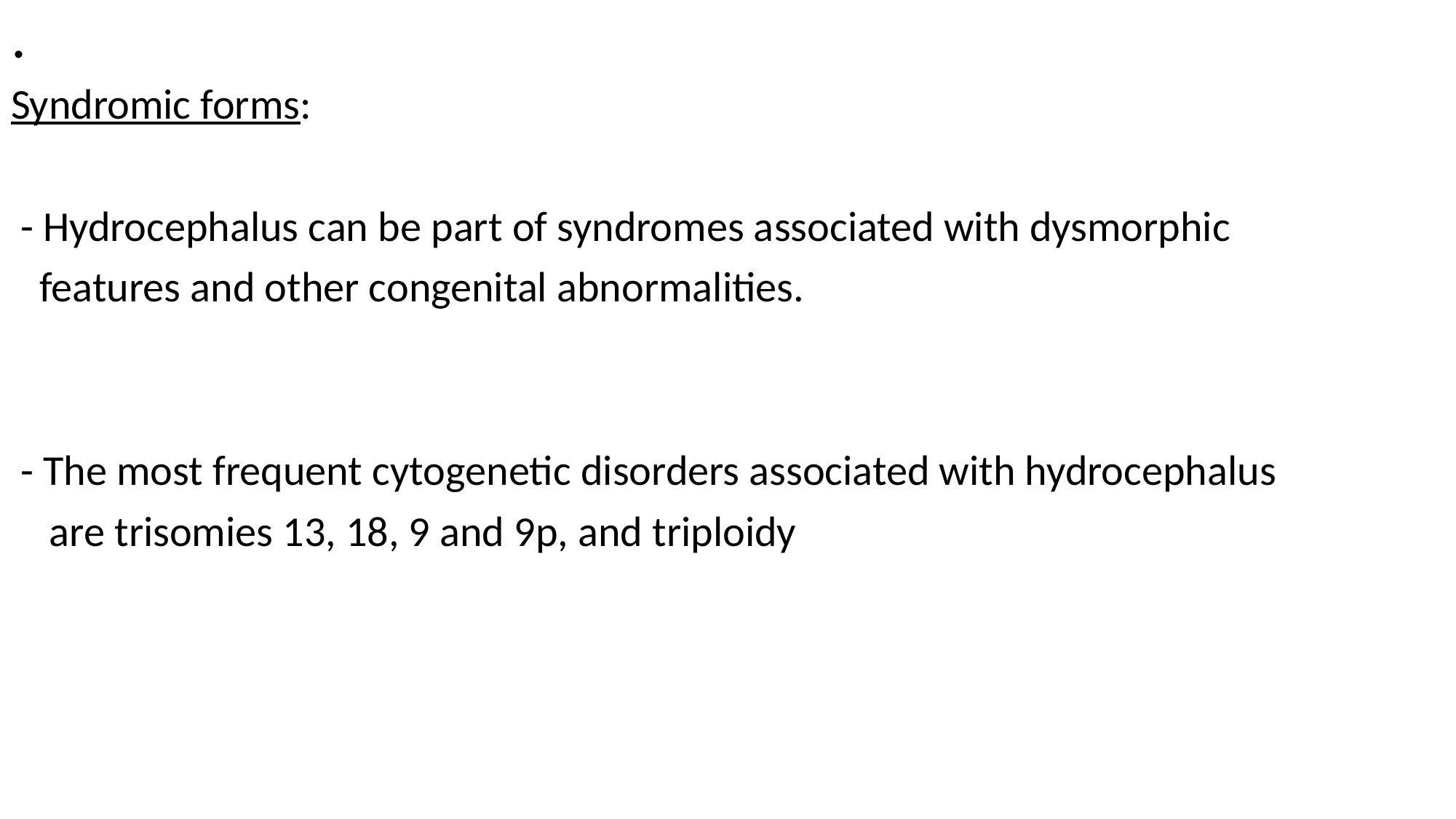

# .
Syndromic forms:

 - Hydrocephalus can be part of syndromes associated with dysmorphic
   features and other congenital abnormalities.

 - The most frequent cytogenetic disorders associated with hydrocephalus
    are trisomies 13, 18, 9 and 9p, and triploidy